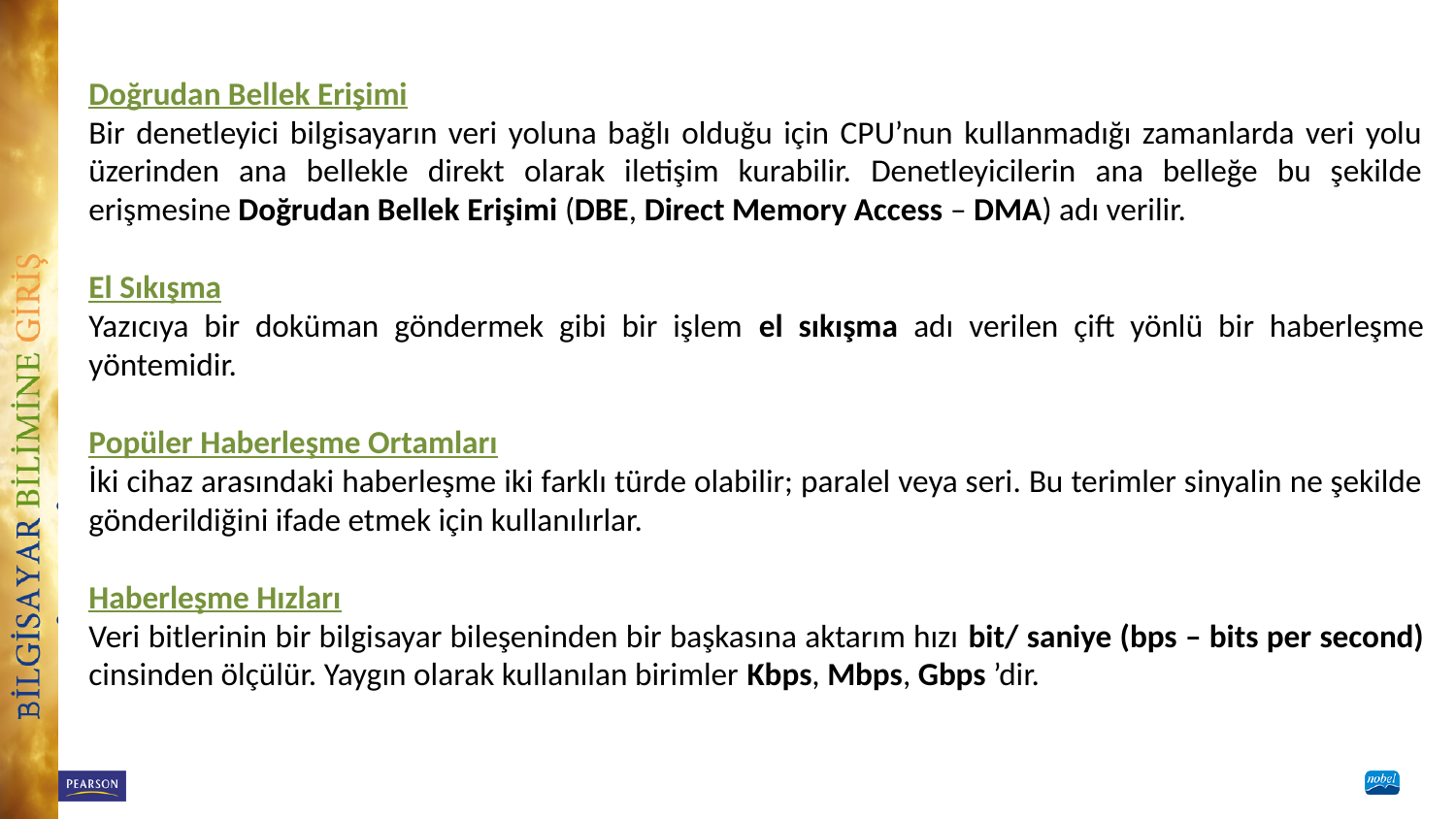

Doğrudan Bellek Erişimi
Bir denetleyici bilgisayarın veri yoluna bağlı olduğu için CPU’nun kullanmadığı zamanlarda veri yolu üzerinden ana bellekle direkt olarak iletişim kurabilir. Denetleyicilerin ana belleğe bu şekilde erişmesine Doğrudan Bellek Erişimi (DBE, Direct Memory Access – DMA) adı verilir.

El Sıkışma
Yazıcıya bir doküman göndermek gibi bir işlem el sıkışma adı verilen çift yönlü bir haberleşme yöntemidir.

Popüler Haberleşme Ortamları
İki cihaz arasındaki haberleşme iki farklı türde olabilir; paralel veya seri. Bu terimler sinyalin ne şekilde gönderildiğini ifade etmek için kullanılırlar.

Haberleşme Hızları
Veri bitlerinin bir bilgisayar bileşeninden bir başkasına aktarım hızı bit/ saniye (bps – bits per second) cinsinden ölçülür. Yaygın olarak kullanılan birimler Kbps, Mbps, Gbps ’dir.